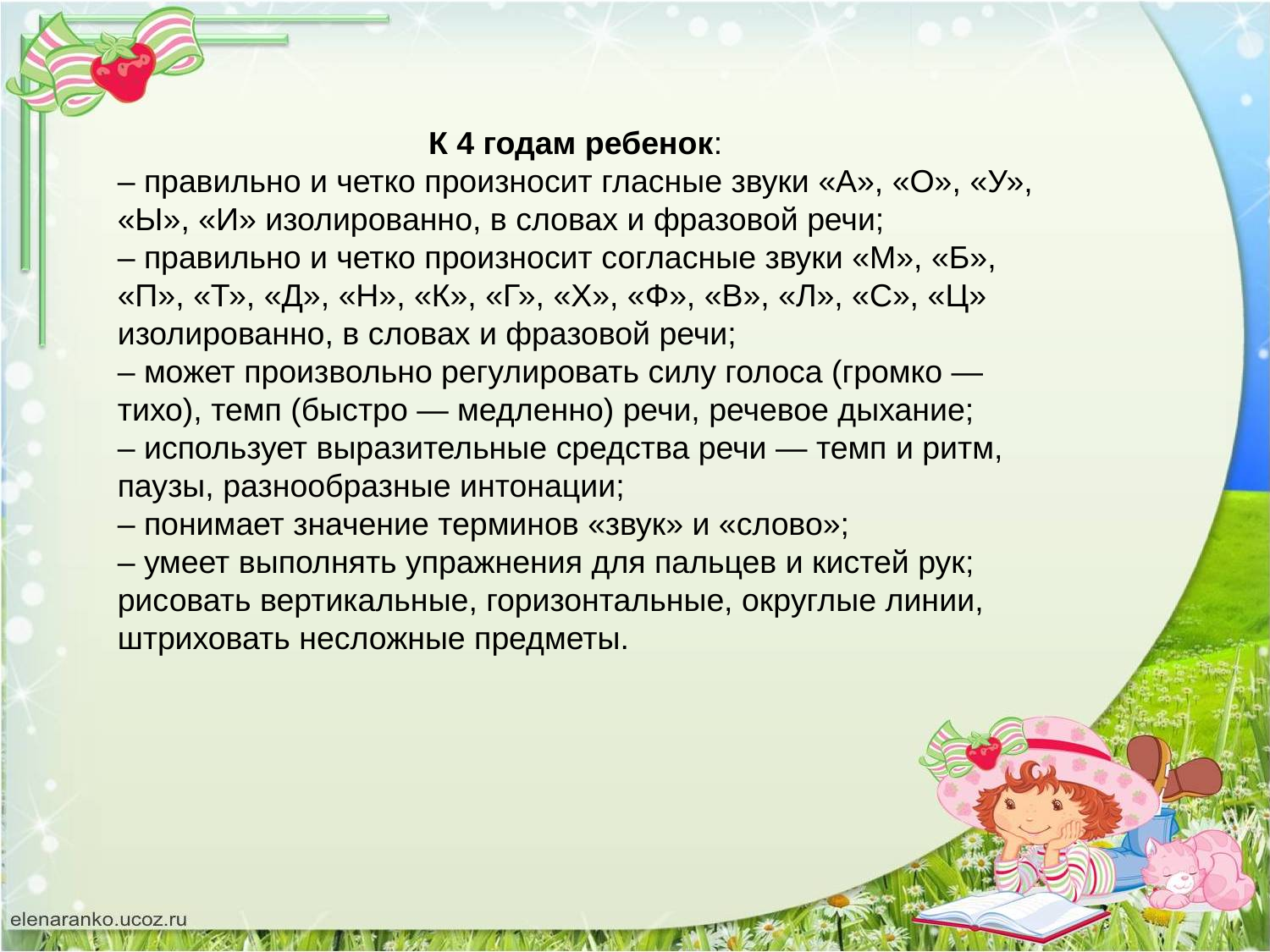

К 4 годам ребенок:
– правильно и четко произносит гласные звуки «А», «О», «У», «Ы», «И» изолированно, в словах и фразовой речи;
– правильно и четко произносит согласные звуки «М», «Б», «П», «Т», «Д», «Н», «К», «Г», «Х», «Ф», «В», «Л», «С», «Ц» изолированно, в словах и фразовой речи;
– может произвольно регулировать силу голоса (громко — тихо), темп (быстро — медленно) речи, речевое дыхание;
– использует выразительные средства речи — темп и ритм, паузы, разнообразные интонации;
– понимает значение терминов «звук» и «слово»;
– умеет выполнять упражнения для пальцев и кистей рук; рисовать вертикальные, горизонтальные, округлые линии, штриховать несложные предметы.